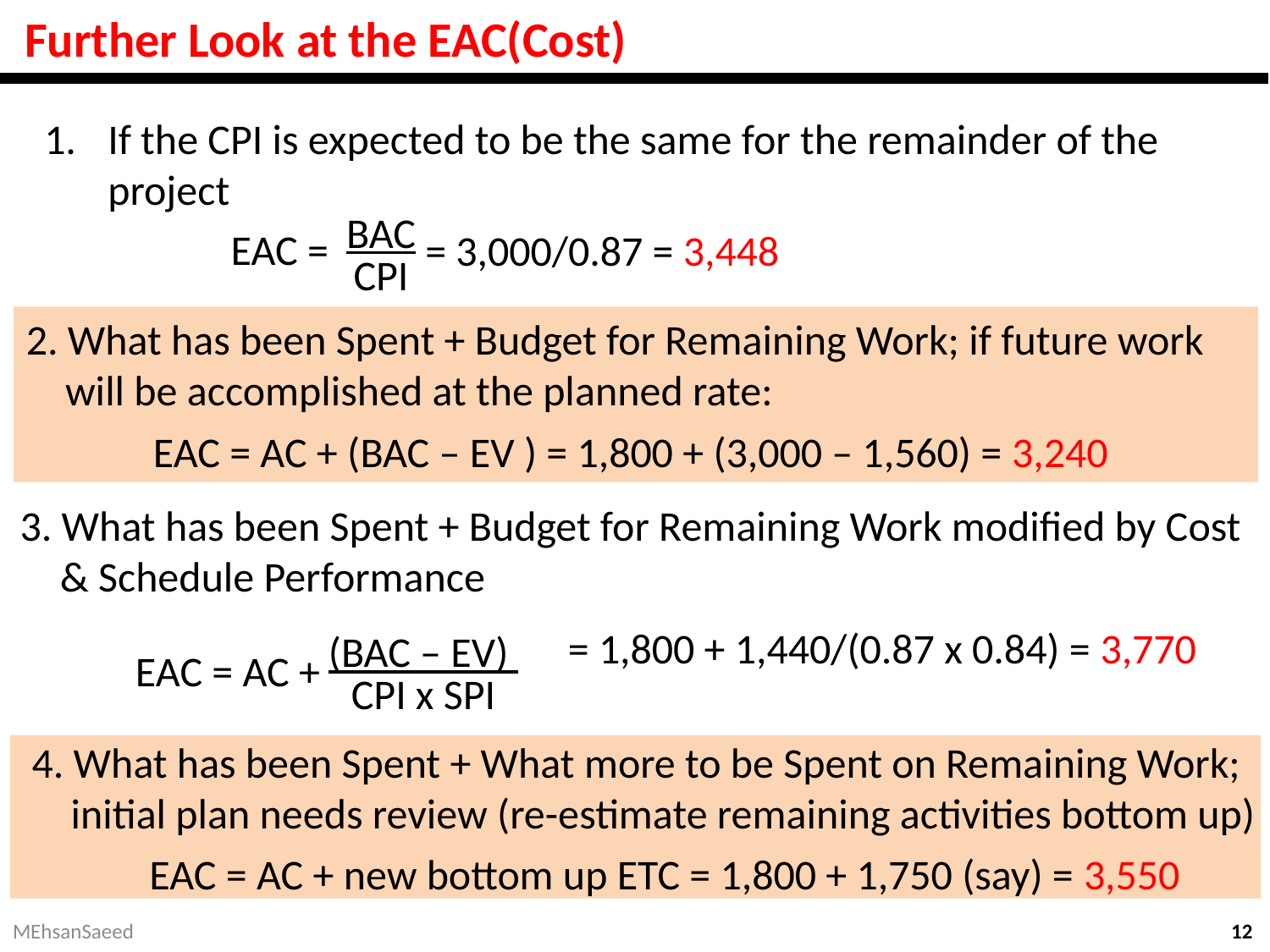

# Further Look at the EAC(Cost)
If the CPI is expected to be the same for the remainder of the project
	             		= 3,000/0.87 = 3,448
BAC
CPI
EAC =
2. What has been Spent + Budget for Remaining Work; if future work will be accomplished at the planned rate:
	EAC = AC + (BAC – EV ) = 1,800 + (3,000 – 1,560) = 3,240
3. What has been Spent + Budget for Remaining Work modified by Cost & Schedule Performance
					= 1,800 + 1,440/(0.87 x 0.84) = 3,770
(BAC – EV)
CPI x SPI
EAC = AC +
 4. What has been Spent + What more to be Spent on Remaining Work; initial plan needs review (re-estimate remaining activities bottom up)
	EAC = AC + new bottom up ETC = 1,800 + 1,750 (say) = 3,550
MEhsanSaeed
12